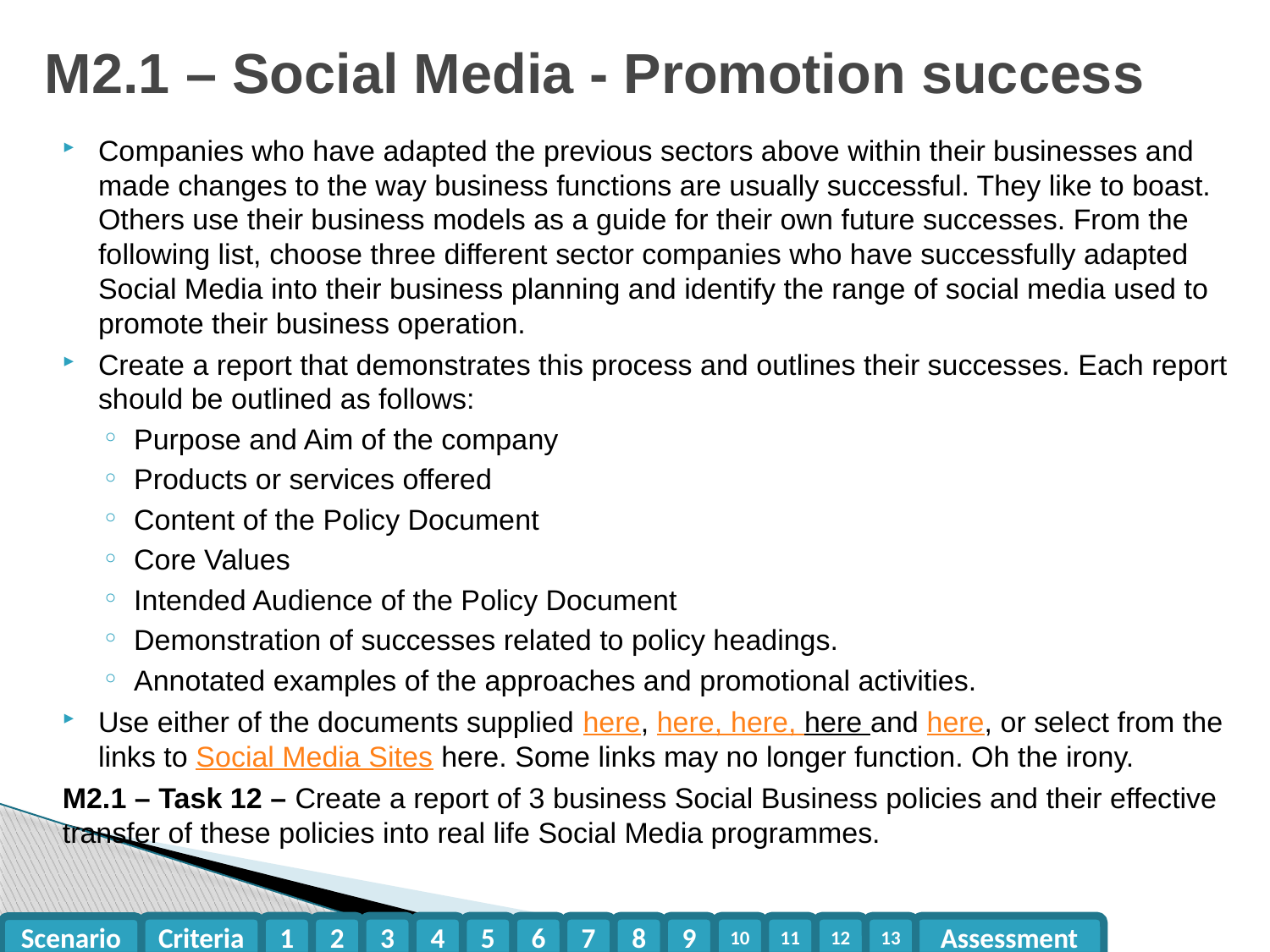

# M2.1 – Social Media - Promotion success
Companies who have adapted the previous sectors above within their businesses and made changes to the way business functions are usually successful. They like to boast. Others use their business models as a guide for their own future successes. From the following list, choose three different sector companies who have successfully adapted Social Media into their business planning and identify the range of social media used to promote their business operation.
Create a report that demonstrates this process and outlines their successes. Each report should be outlined as follows:
Purpose and Aim of the company
Products or services offered
Content of the Policy Document
Core Values
Intended Audience of the Policy Document
Demonstration of successes related to policy headings.
Annotated examples of the approaches and promotional activities.
Use either of the documents supplied here, here, here, here and here, or select from the links to Social Media Sites here. Some links may no longer function. Oh the irony.
M2.1 – Task 12 – Create a report of 3 business Social Business policies and their effective transfer of these policies into real life Social Media programmes.